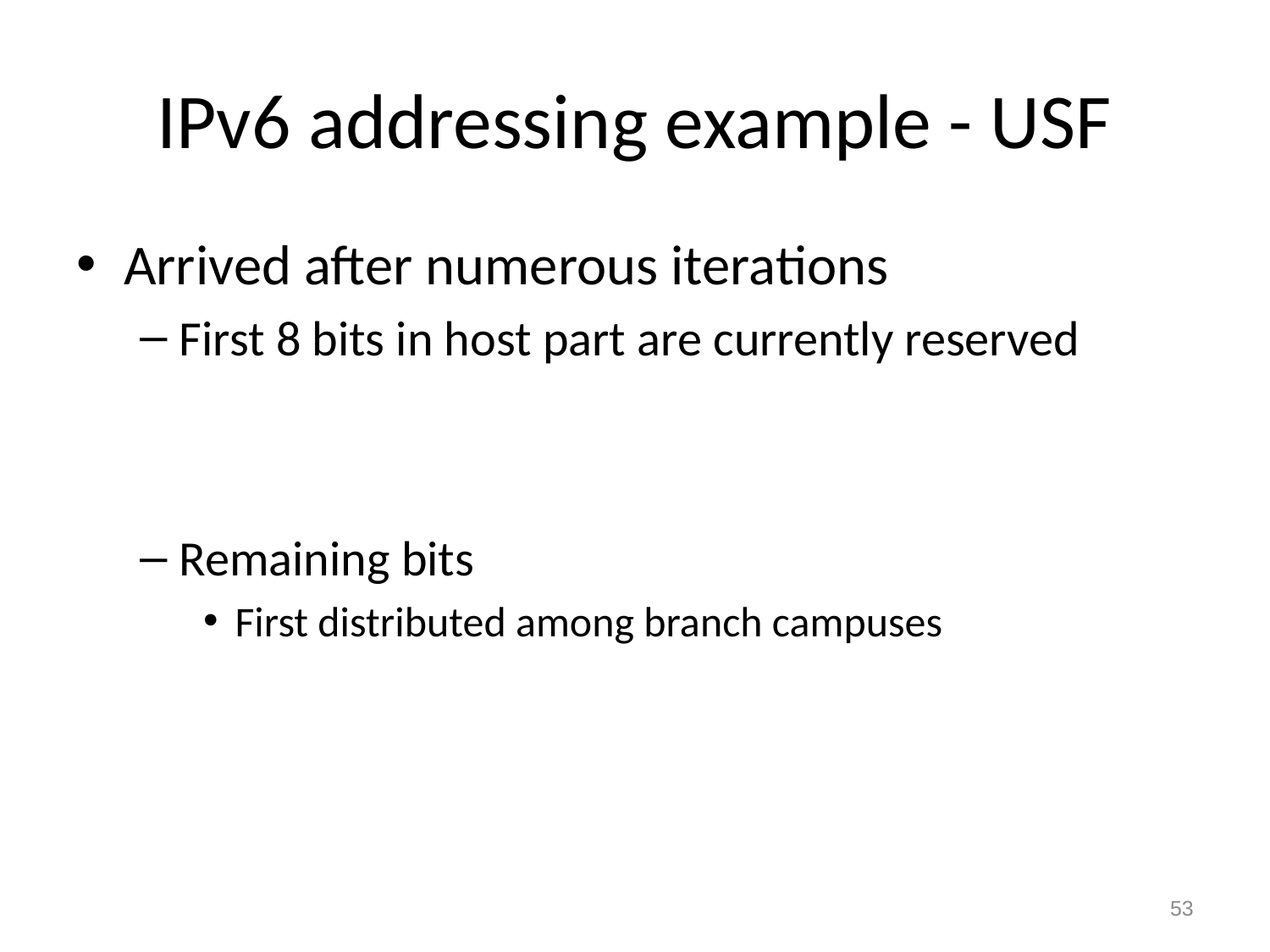

# IPv6 addressing example - USF
Arrived after numerous iterations
First 8 bits in host part are currently reserved

Remaining bits
First distributed among branch campuses

53